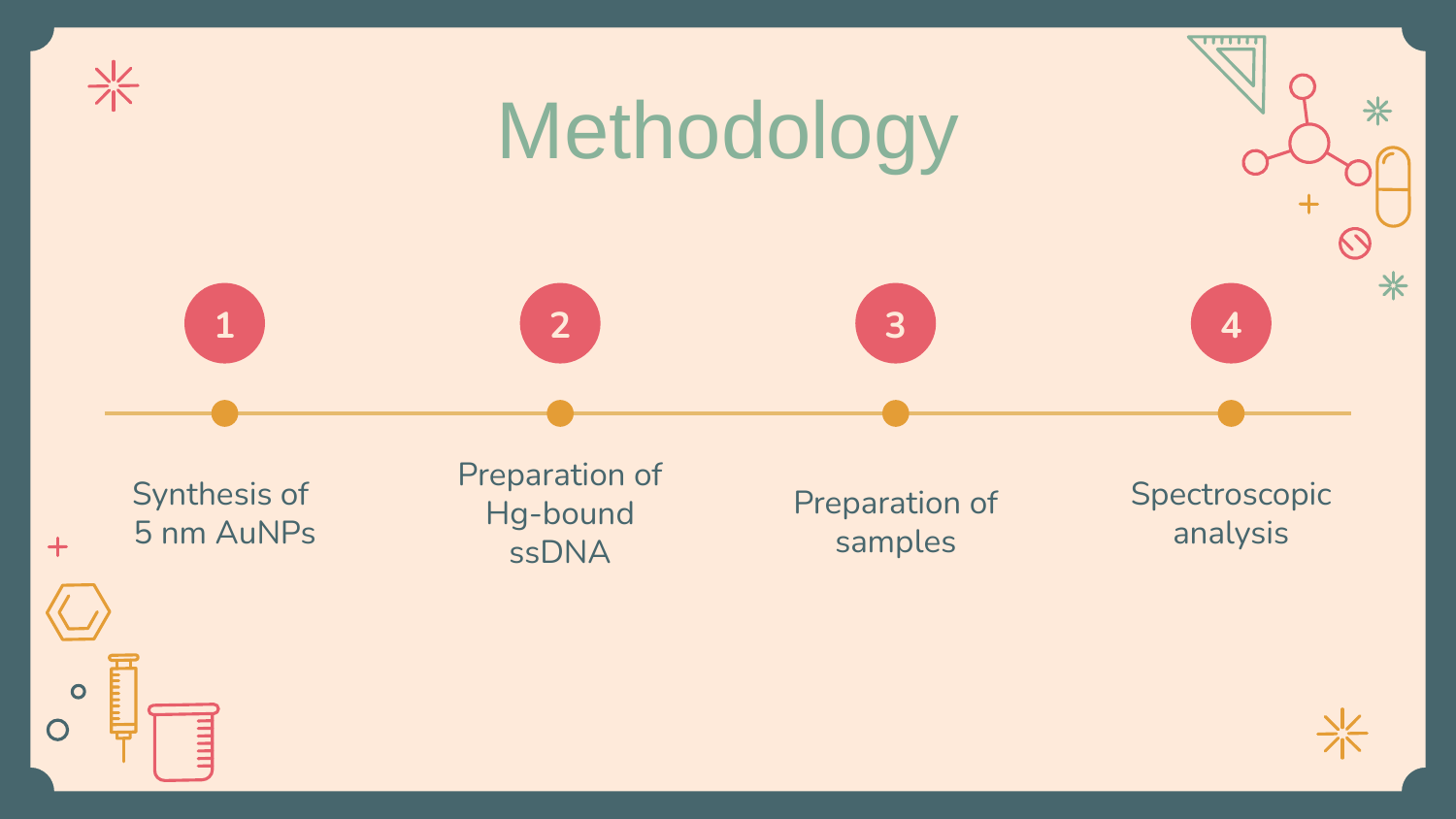

# Methodology
1
2
3
4

Synthesis of
5 nm AuNPs
Preparation of Hg-bound ssDNA
Spectroscopicanalysis
Preparation of samples